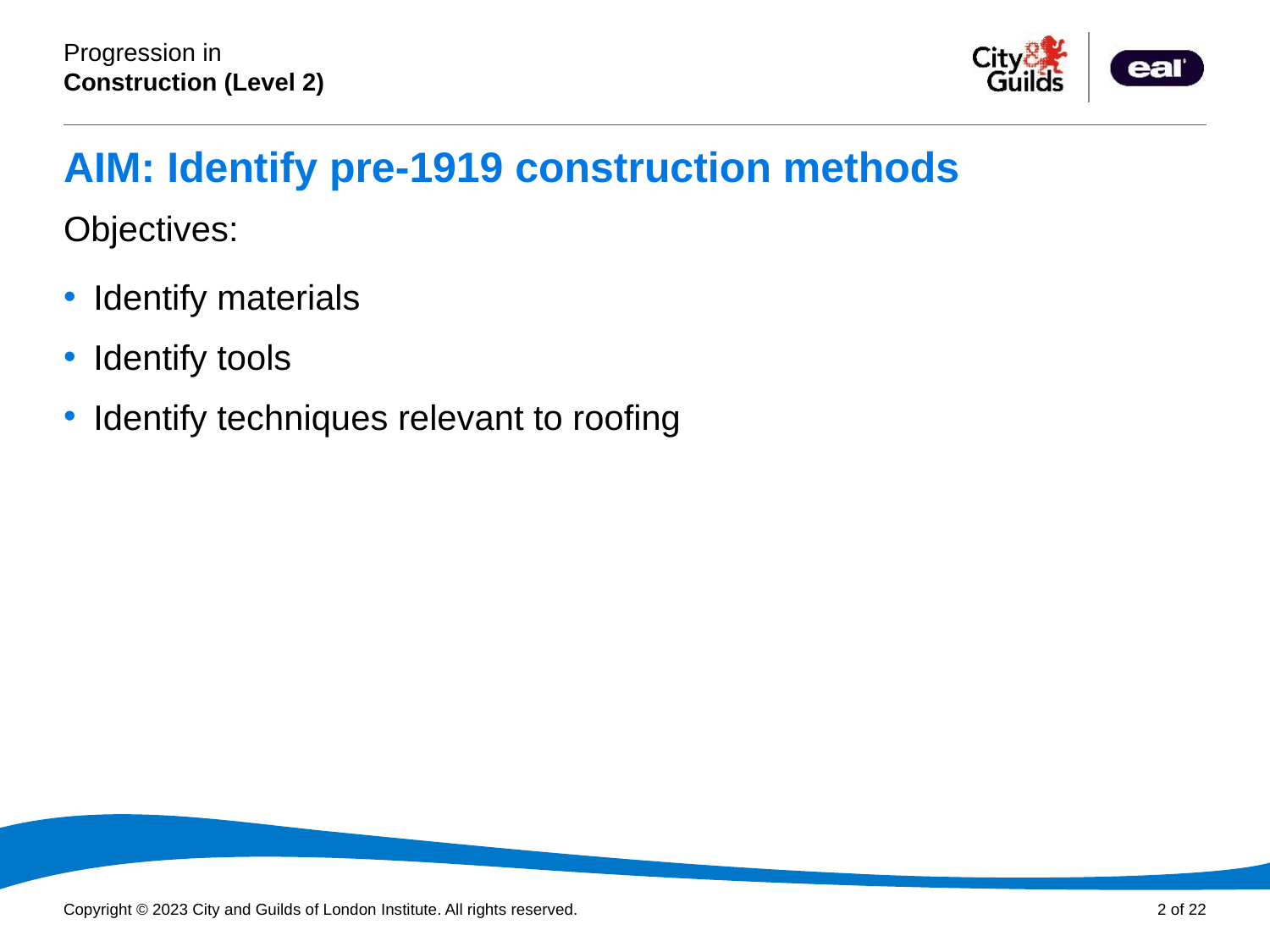

# AIM: Identify pre-1919 construction methods
Objectives:
Identify materials
Identify tools
Identify techniques relevant to roofing